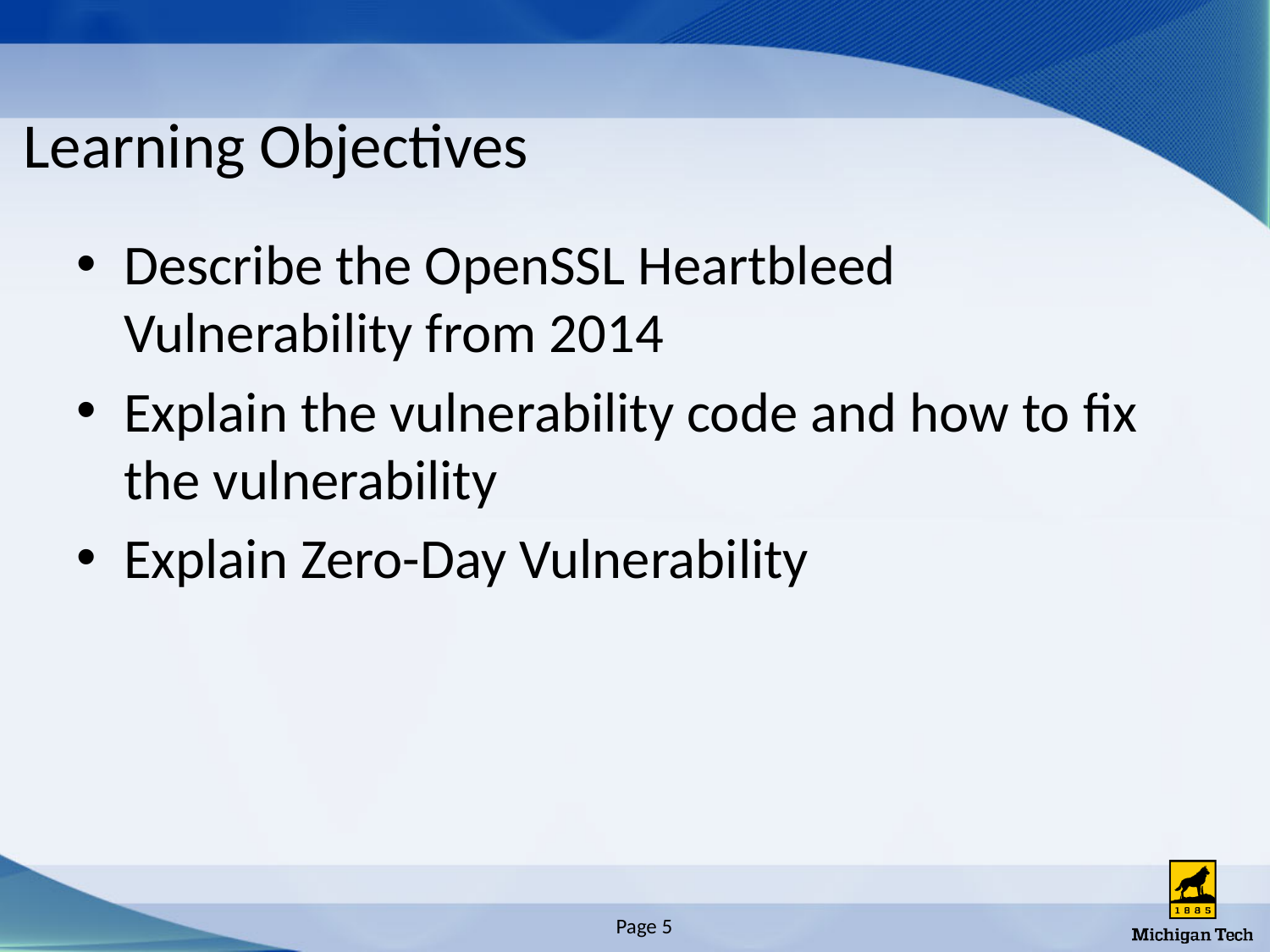

# Learning Objectives
Describe the OpenSSL Heartbleed Vulnerability from 2014
Explain the vulnerability code and how to fix the vulnerability
Explain Zero-Day Vulnerability